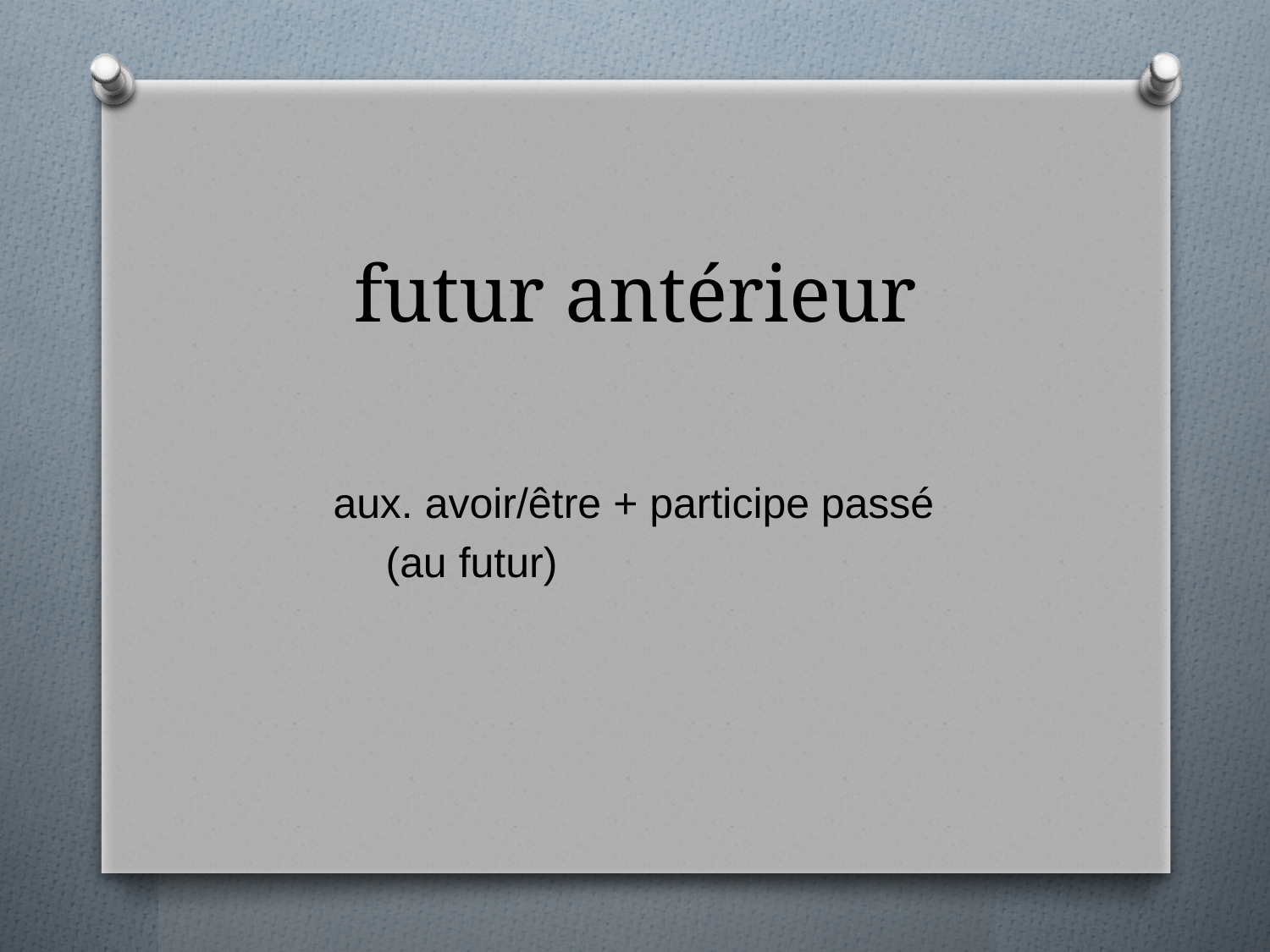

# futur antérieur

aux. avoir/être + participe passé
		(au futur)